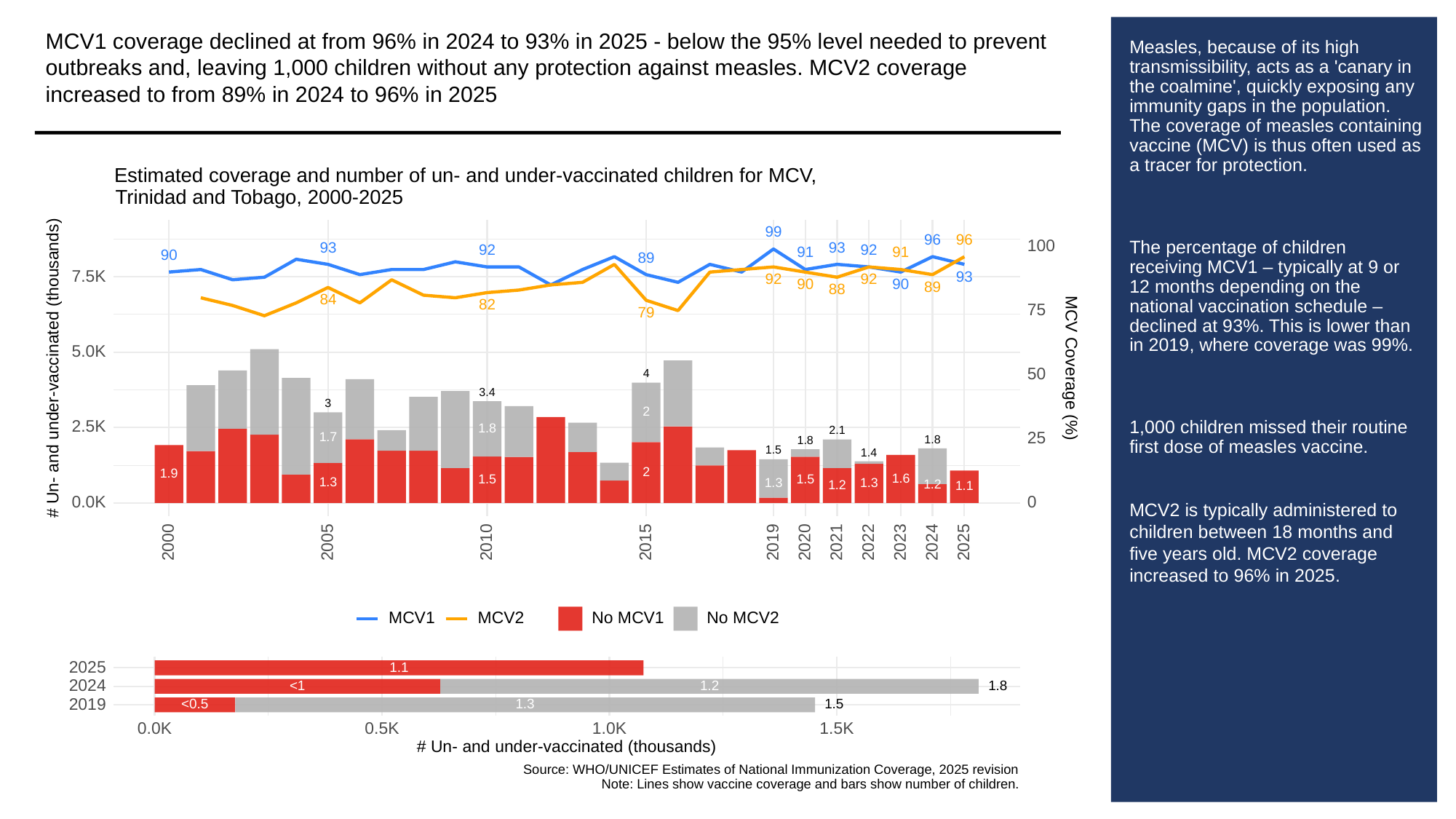

MCV1 coverage declined at from 96% in 2024 to 93% in 2025 - below the 95% level needed to prevent outbreaks and, leaving 1,000 children without any protection against measles. MCV2 coverage increased to from 89% in 2024 to 96% in 2025
# Measles, because of its high transmissibility, acts as a 'canary in the coalmine', quickly exposing any immunity gaps in the population. The coverage of measles containing vaccine (MCV) is thus often used as a tracer for protection.

The percentage of children receiving MCV1 – typically at 9 or 12 months depending on the national vaccination schedule – declined at 93%. This is lower than in 2019, where coverage was 99%.

1,000 children missed their routine first dose of measles vaccine.

MCV2 is typically administered to children between 18 months and five years old. MCV2 coverage increased to 96% in 2025.

Estimated coverage and number of un- and under-vaccinated children for MCV,
Trinidad and Tobago, 2000-2025

99
96
96

100
93
93
92
92
91
91

90
89

7.5K
93
92
92

90
90
89
88
84
82
75
79

5.0K

# Un- and under-vaccinated (thousands)
MCV Coverage (%)
50
4

3.4

3

2

2.5K

1.8

2.1

25
1.7

1.8
1.8

1.5

1.4

2

1.9

1.6

1.5
1.5
1.3
1.3
1.3
1.2

1.2
1.1

0.0K
0

2023
2000
2005
2010
2015
2019
2020
2021
2022
2024
2025

MCV1
MCV2
No MCV1
No MCV2

2025
1.1

2024
1.8
<1
1.2

2019
1.3
<0.5
1.5

0.0K
0.5K
1.0K
1.5K
# Un- and under-vaccinated (thousands)
Source: WHO/UNICEF Estimates of National Immunization Coverage, 2025 revision
Note: Lines show vaccine coverage and bars show number of children.